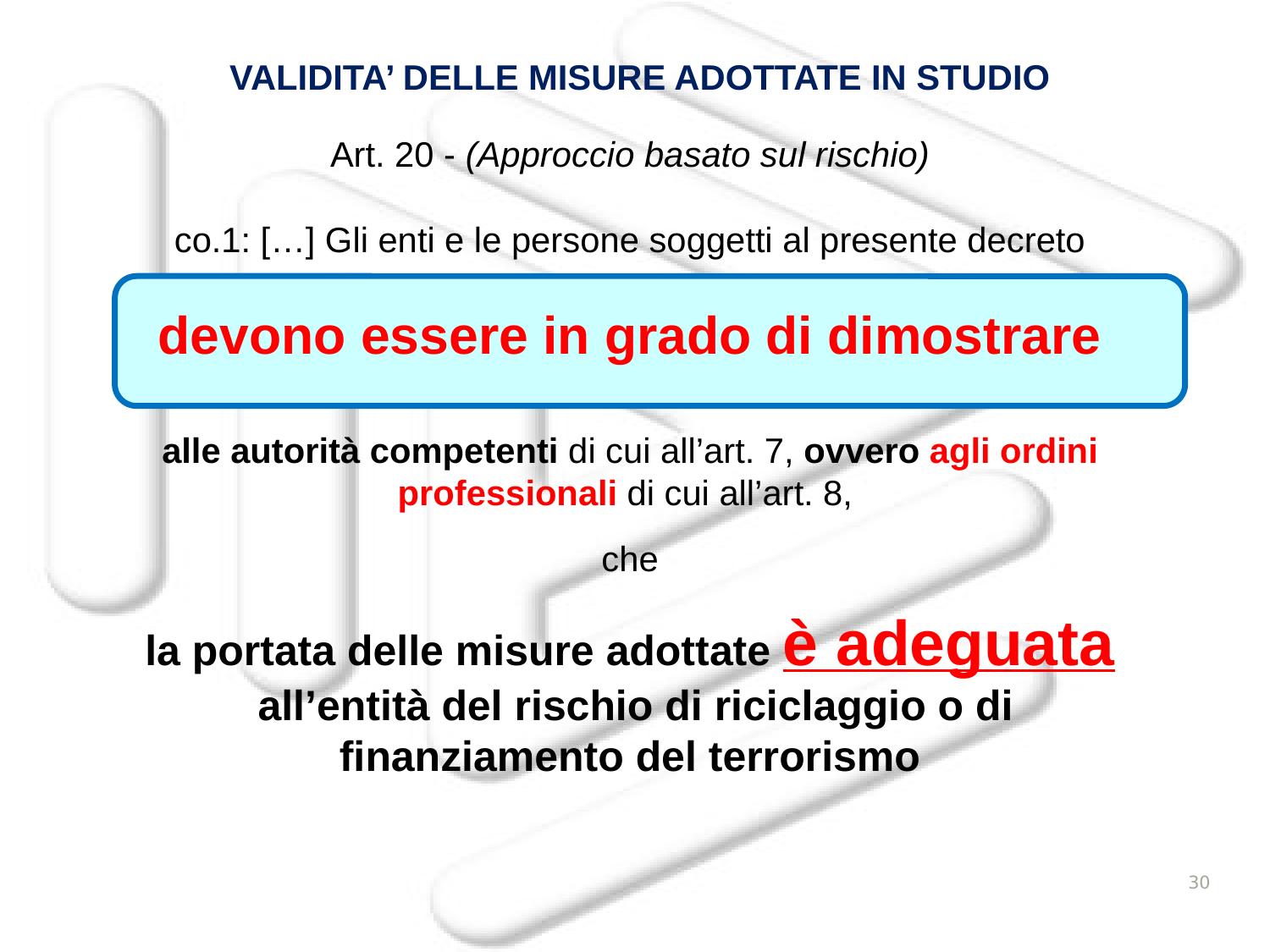

VALIDITA’ DELLE MISURE ADOTTATE IN STUDIO
Art. 20 - (Approccio basato sul rischio)
co.1: […] Gli enti e le persone soggetti al presente decreto
devono essere in grado di dimostrare
alle autorità competenti di cui all’art. 7, ovvero agli ordini professionali di cui all’art. 8,

che

la portata delle misure adottate è adeguata
 all’entità del rischio di riciclaggio o di finanziamento del terrorismo

30